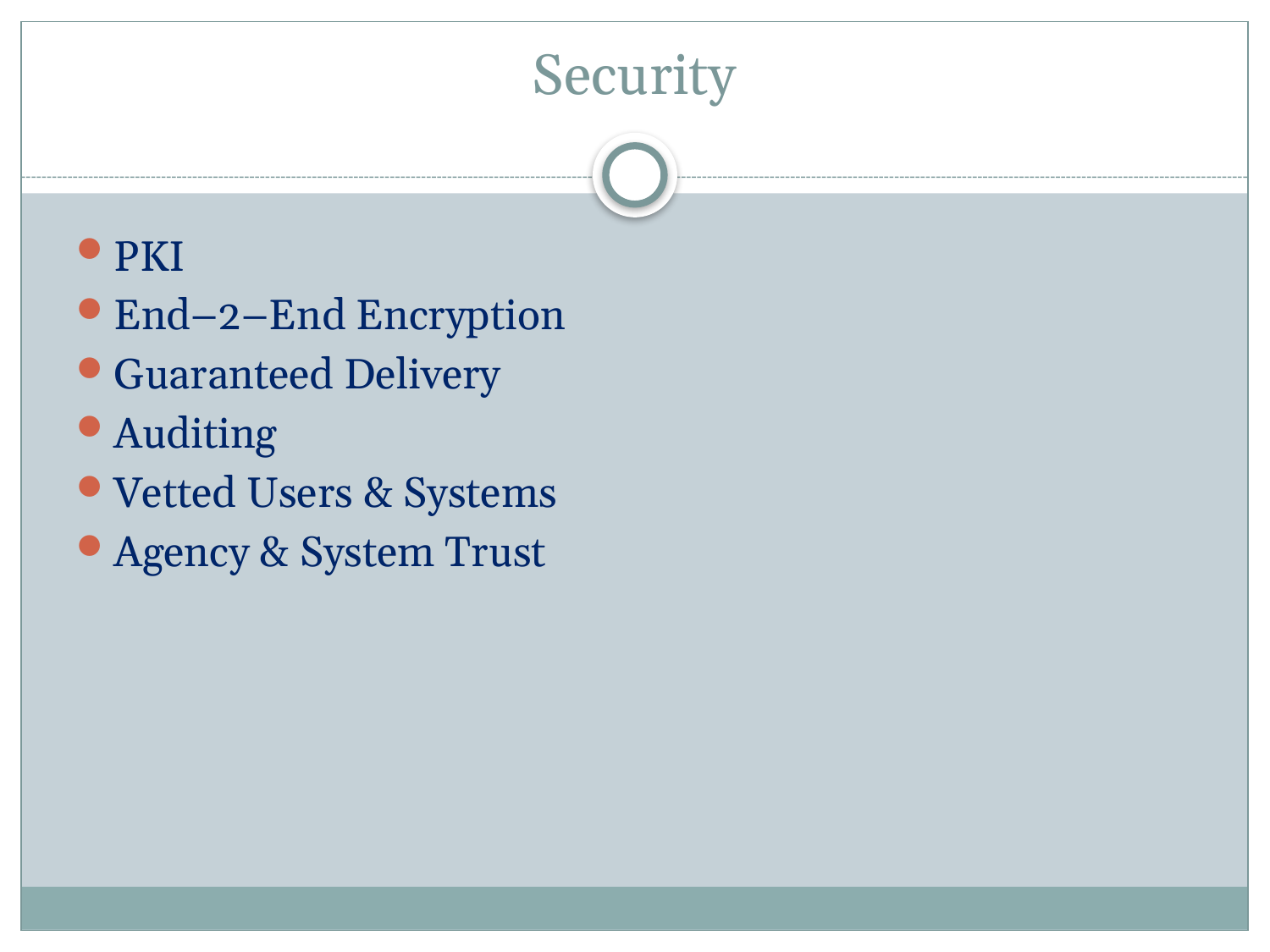

# Security
PKI
End–2–End Encryption
Guaranteed Delivery
Auditing
Vetted Users & Systems
Agency & System Trust